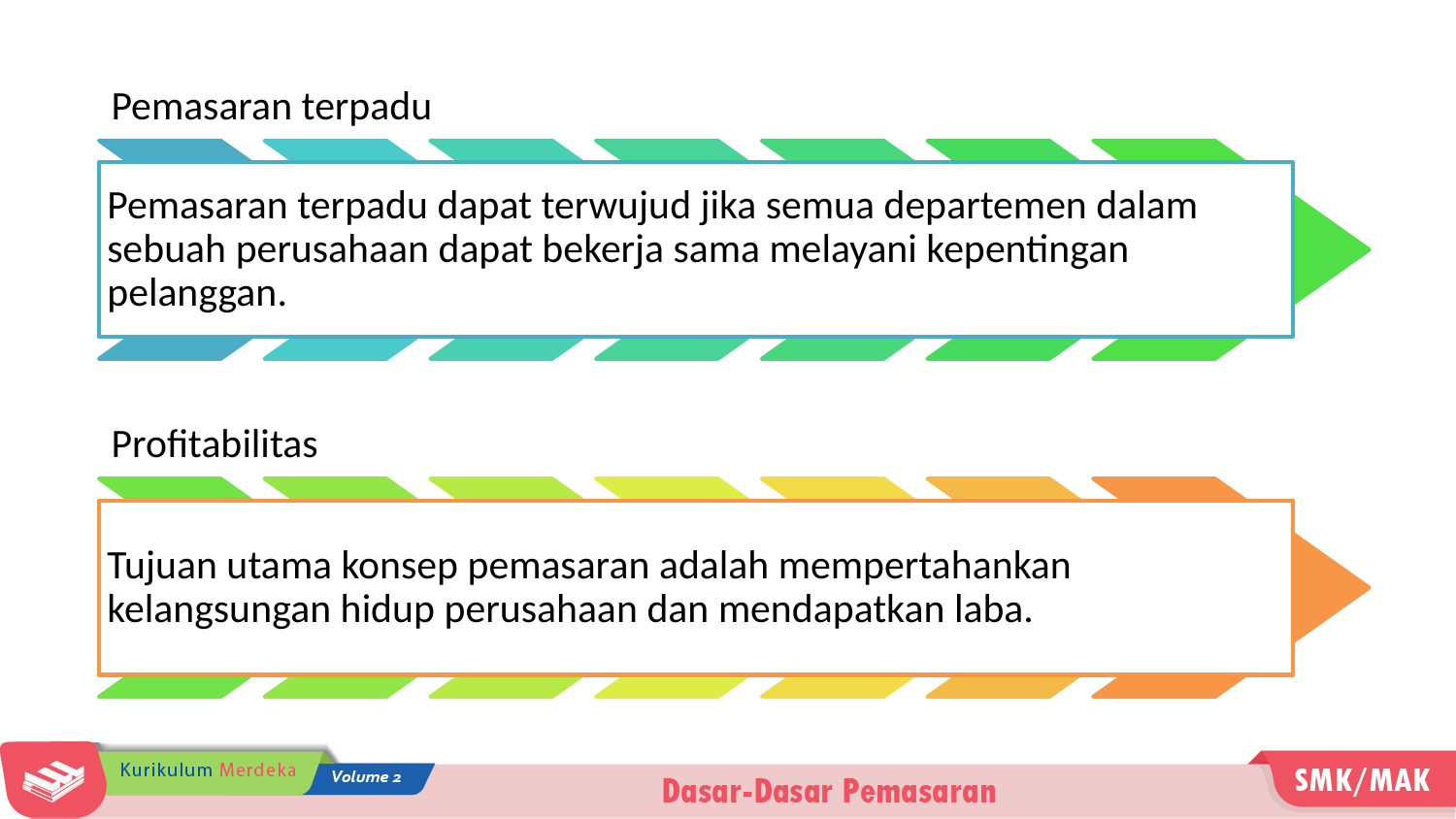

Pemasaran terpadu
Pemasaran terpadu dapat terwujud jika semua departemen dalam sebuah perusahaan dapat bekerja sama melayani kepentingan pelanggan.
Profitabilitas
Tujuan utama konsep pemasaran adalah mempertahankan kelangsungan hidup perusahaan dan mendapatkan laba.